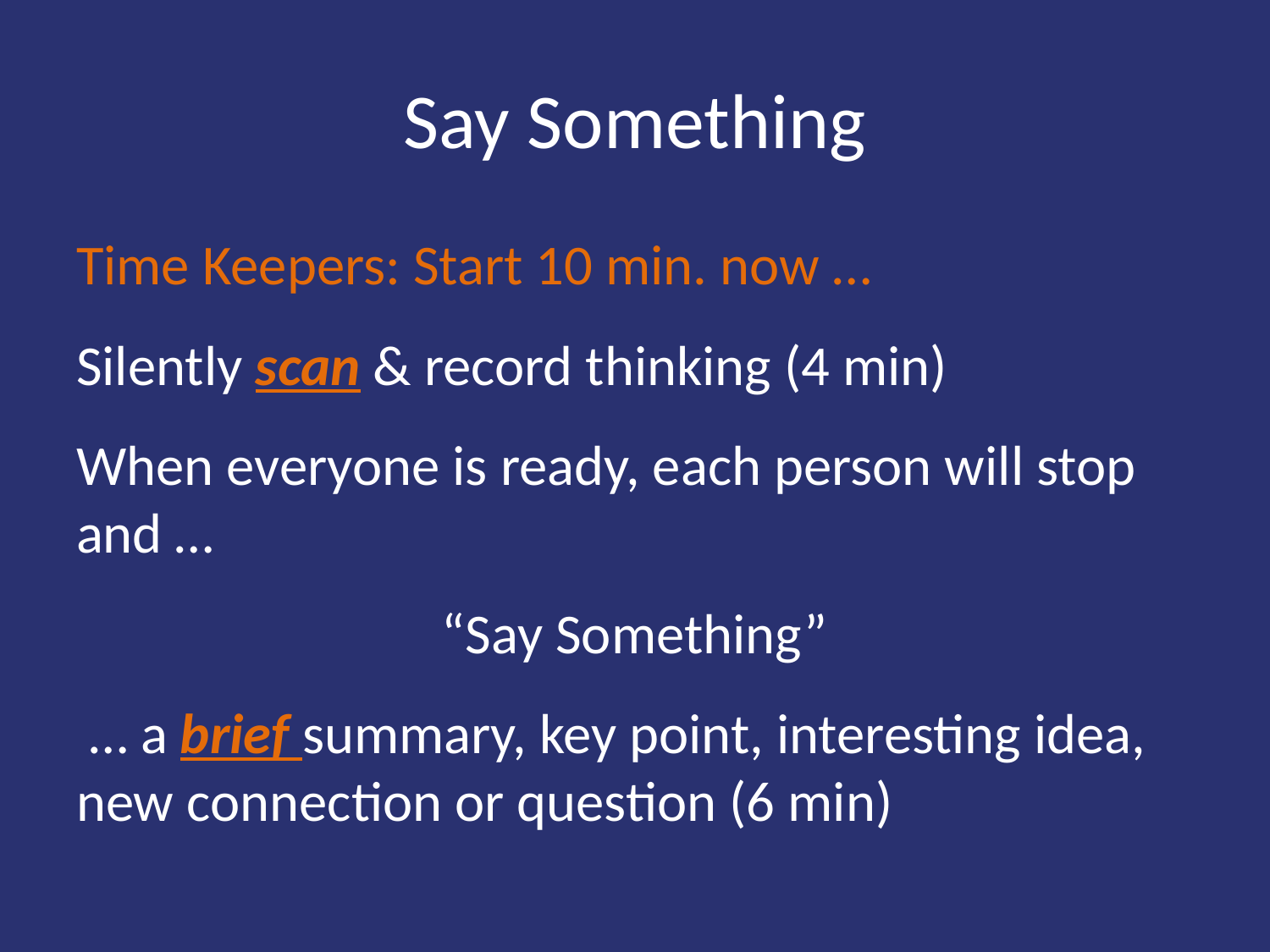

# Say Something
Time Keepers: Start 10 min. now …
Silently scan & record thinking (4 min)
When everyone is ready, each person will stop and …
“Say Something”
 … a brief summary, key point, interesting idea, new connection or question (6 min)